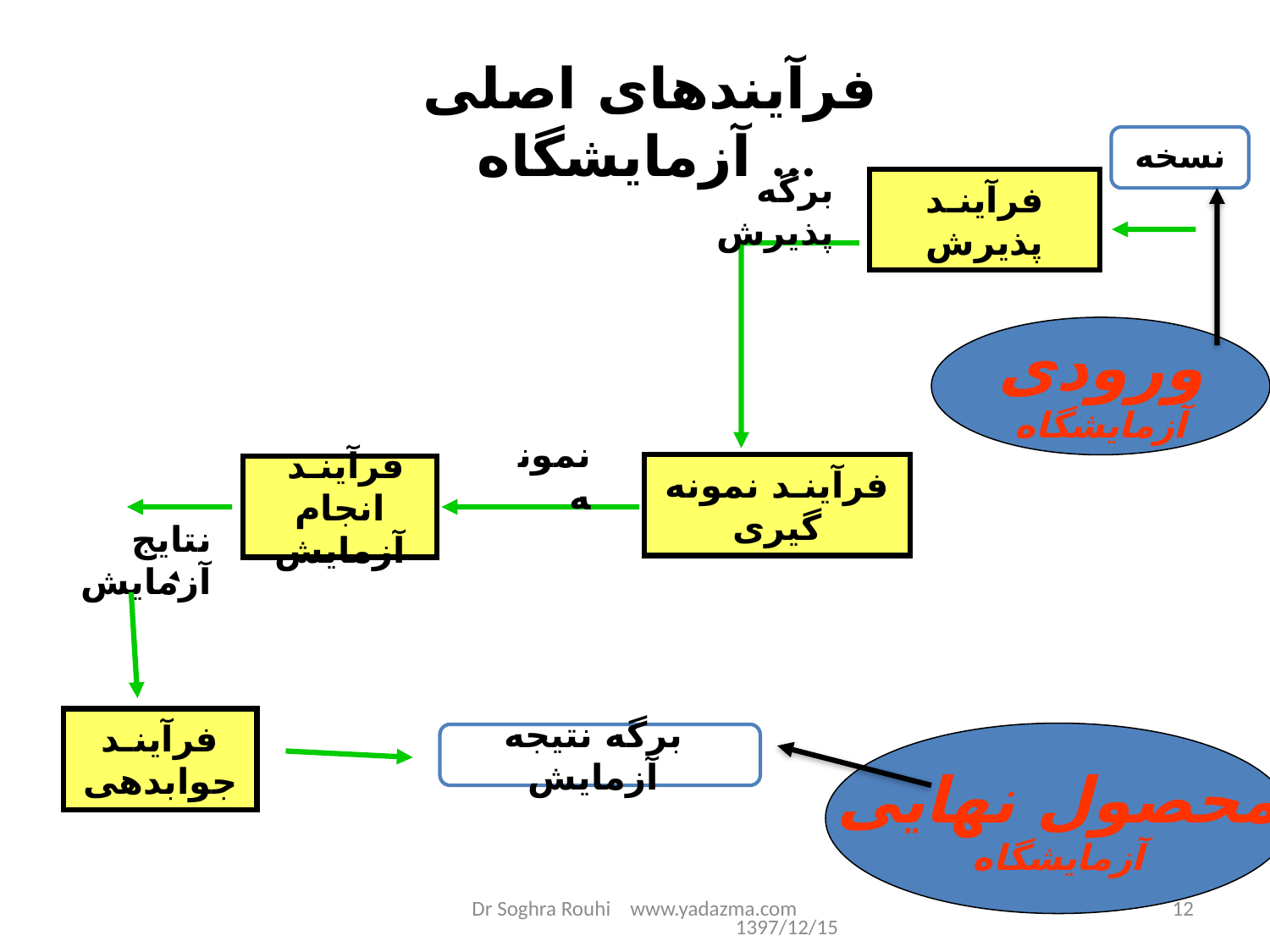

فرآيندهای اصلی آزمايشگاه ...

نسخه
فرآينـد پذیرش
برگه پذیرش

نمونه
فرآينـد نمونه گیری
فرآينـد
انجام آزمایش

نتایج آزمایش

ورودی
آزمایشگاه

فرآينـد جوابدهی
محصول نهایی
آزمایشگاه
برگه نتیجه آزمایش

Dr Soghra Rouhi    www.yadazma.com
12
1397/12/15